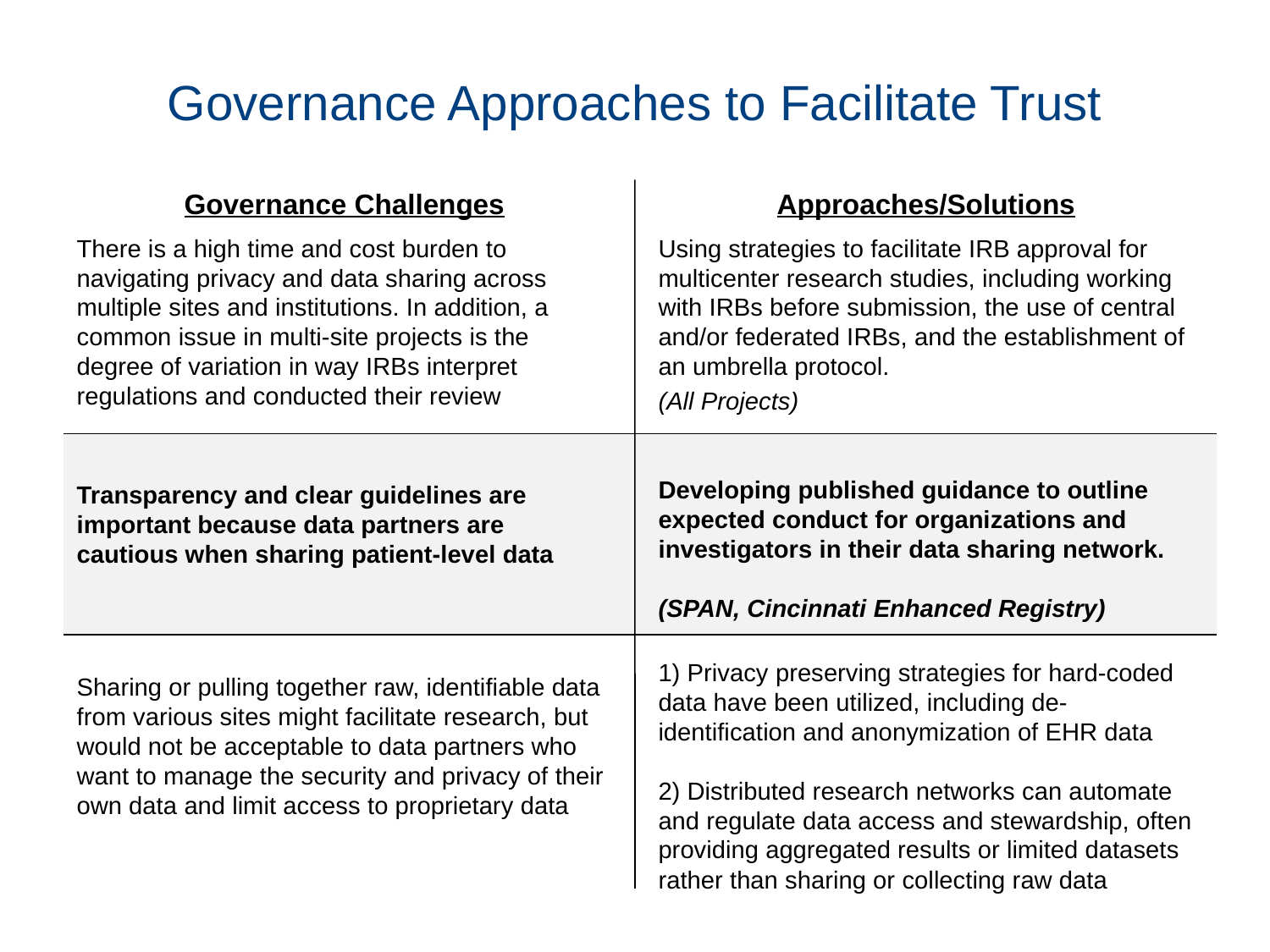

# Governance Approaches to Facilitate Trust
Governance Challenges
Approaches/Solutions
There is a high time and cost burden to navigating privacy and data sharing across multiple sites and institutions. In addition, a common issue in multi-site projects is the degree of variation in way IRBs interpret regulations and conducted their review

Transparency and clear guidelines are important because data partners are cautious when sharing patient-level data

Sharing or pulling together raw, identifiable data from various sites might facilitate research, but would not be acceptable to data partners who want to manage the security and privacy of their own data and limit access to proprietary data

Using strategies to facilitate IRB approval for multicenter research studies, including working with IRBs before submission, the use of central and/or federated IRBs, and the establishment of an umbrella protocol.
(All Projects)

Developing published guidance to outline expected conduct for organizations and investigators in their data sharing network.

(SPAN, Cincinnati Enhanced Registry)

1) Privacy preserving strategies for hard-coded data have been utilized, including de-identification and anonymization of EHR data

2) Distributed research networks can automate and regulate data access and stewardship, often providing aggregated results or limited datasets rather than sharing or collecting raw data